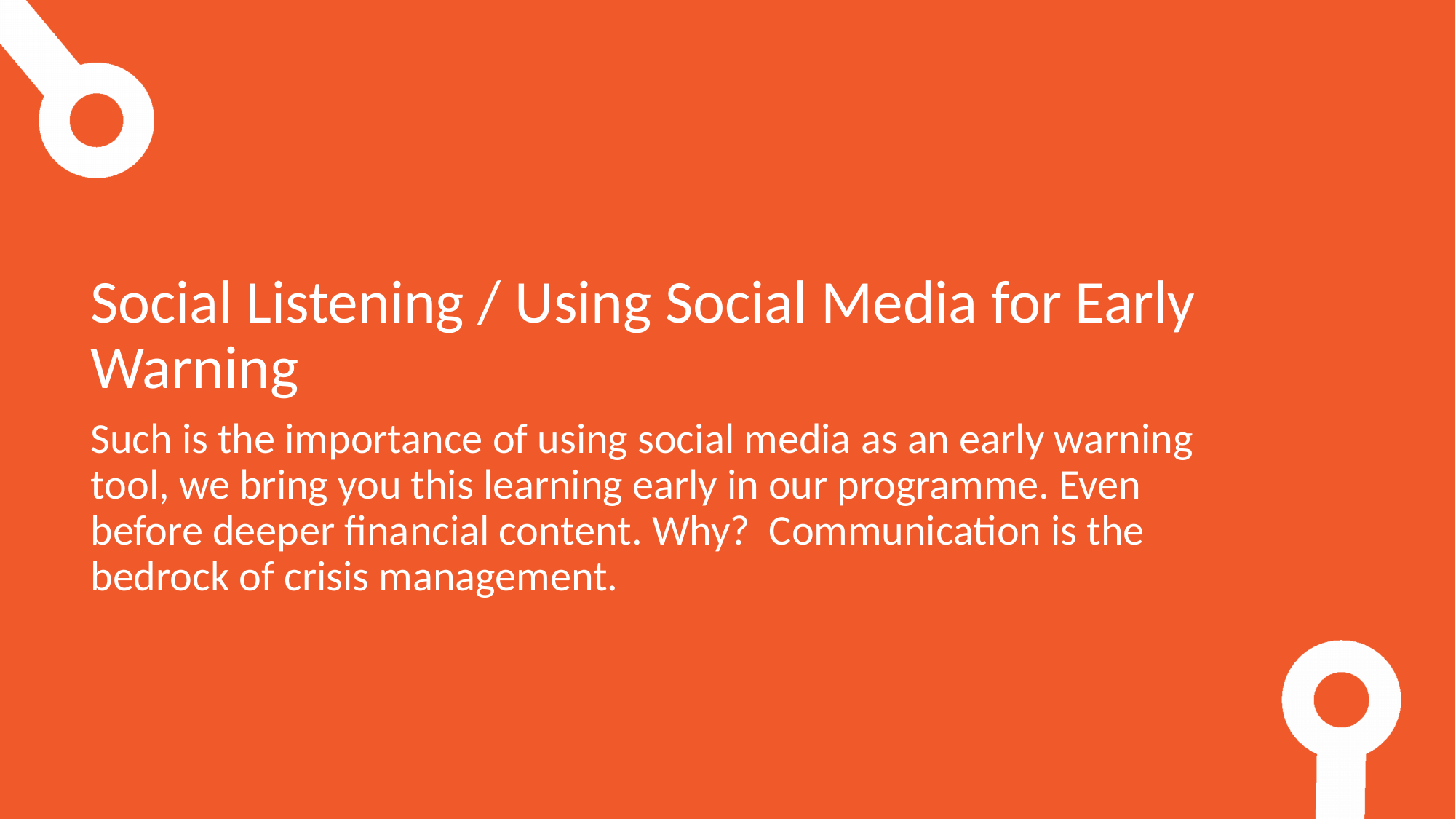

Social Listening / Using Social Media for Early Warning
Such is the importance of using social media as an early warning tool, we bring you this learning early in our programme. Even before deeper financial content. Why?  Communication is the bedrock of crisis management.